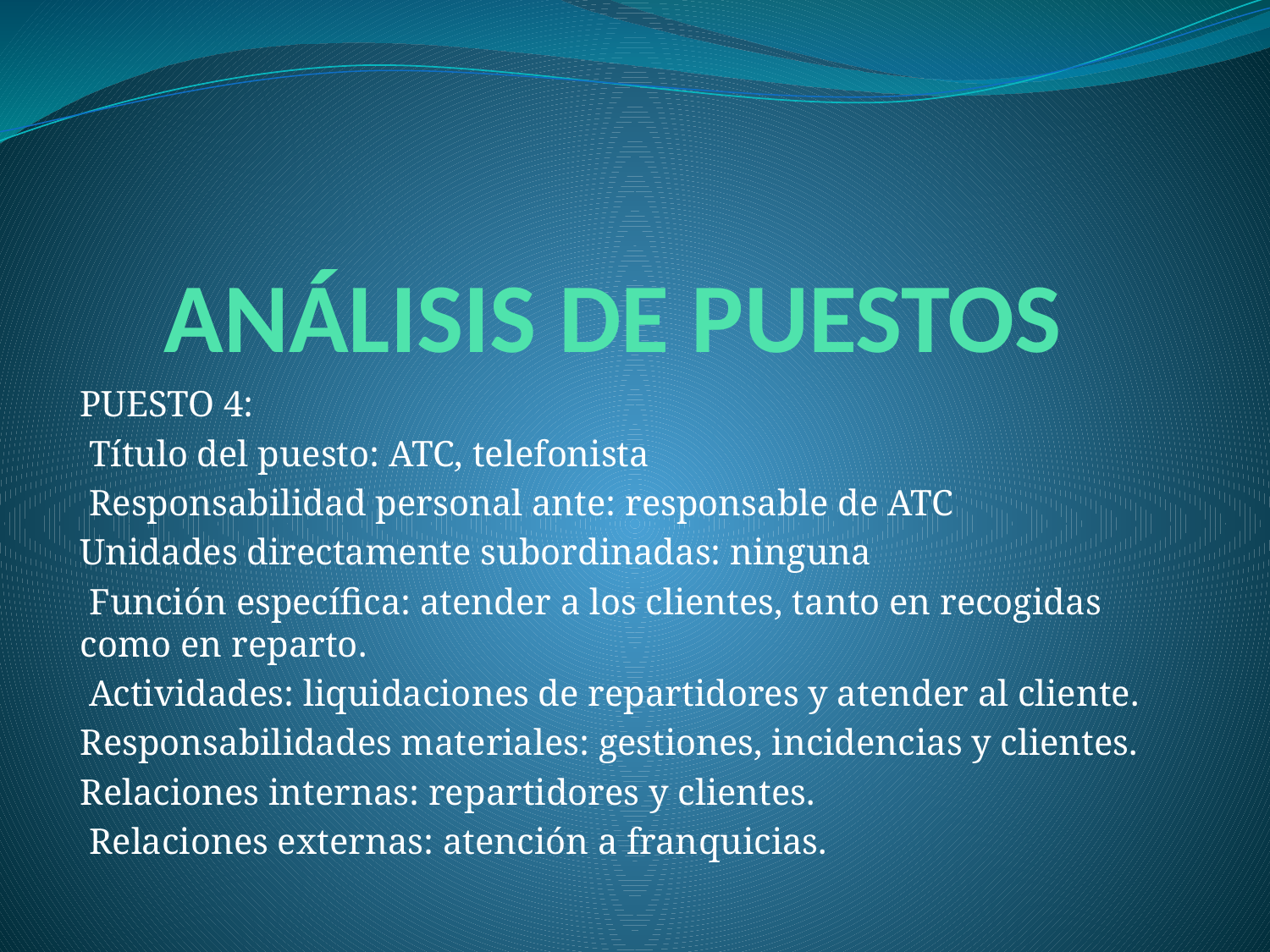

# ANÁLISIS DE PUESTOS
PUESTO 4:
 Título del puesto: ATC, telefonista
 Responsabilidad personal ante: responsable de ATC
Unidades directamente subordinadas: ninguna
 Función específica: atender a los clientes, tanto en recogidas como en reparto.
 Actividades: liquidaciones de repartidores y atender al cliente.
Responsabilidades materiales: gestiones, incidencias y clientes.
Relaciones internas: repartidores y clientes.
 Relaciones externas: atención a franquicias.